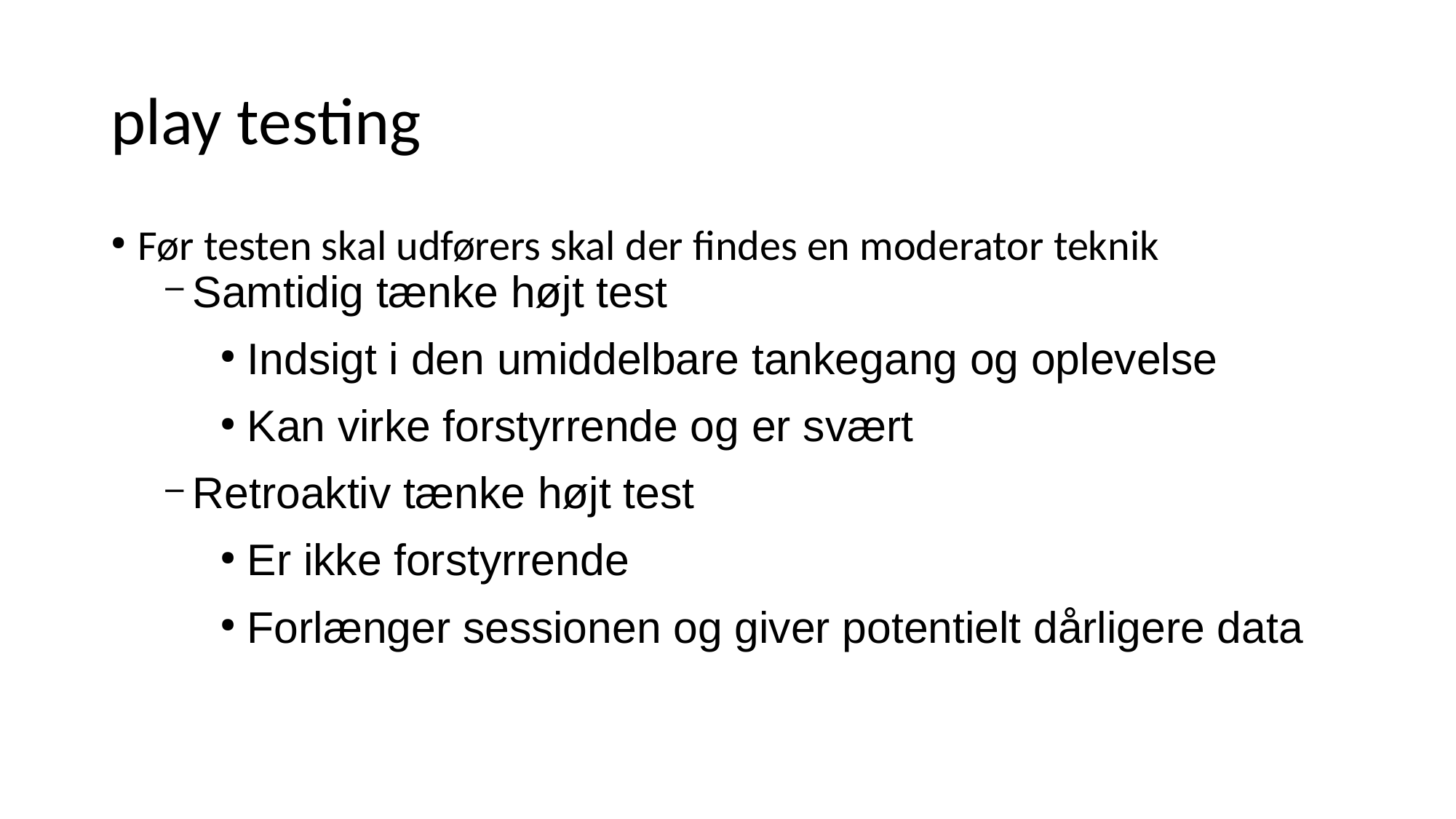

play testing
Før testen skal udførers skal der findes en moderator teknik
Samtidig tænke højt test
Indsigt i den umiddelbare tankegang og oplevelse
Kan virke forstyrrende og er svært
Retroaktiv tænke højt test
Er ikke forstyrrende
Forlænger sessionen og giver potentielt dårligere data